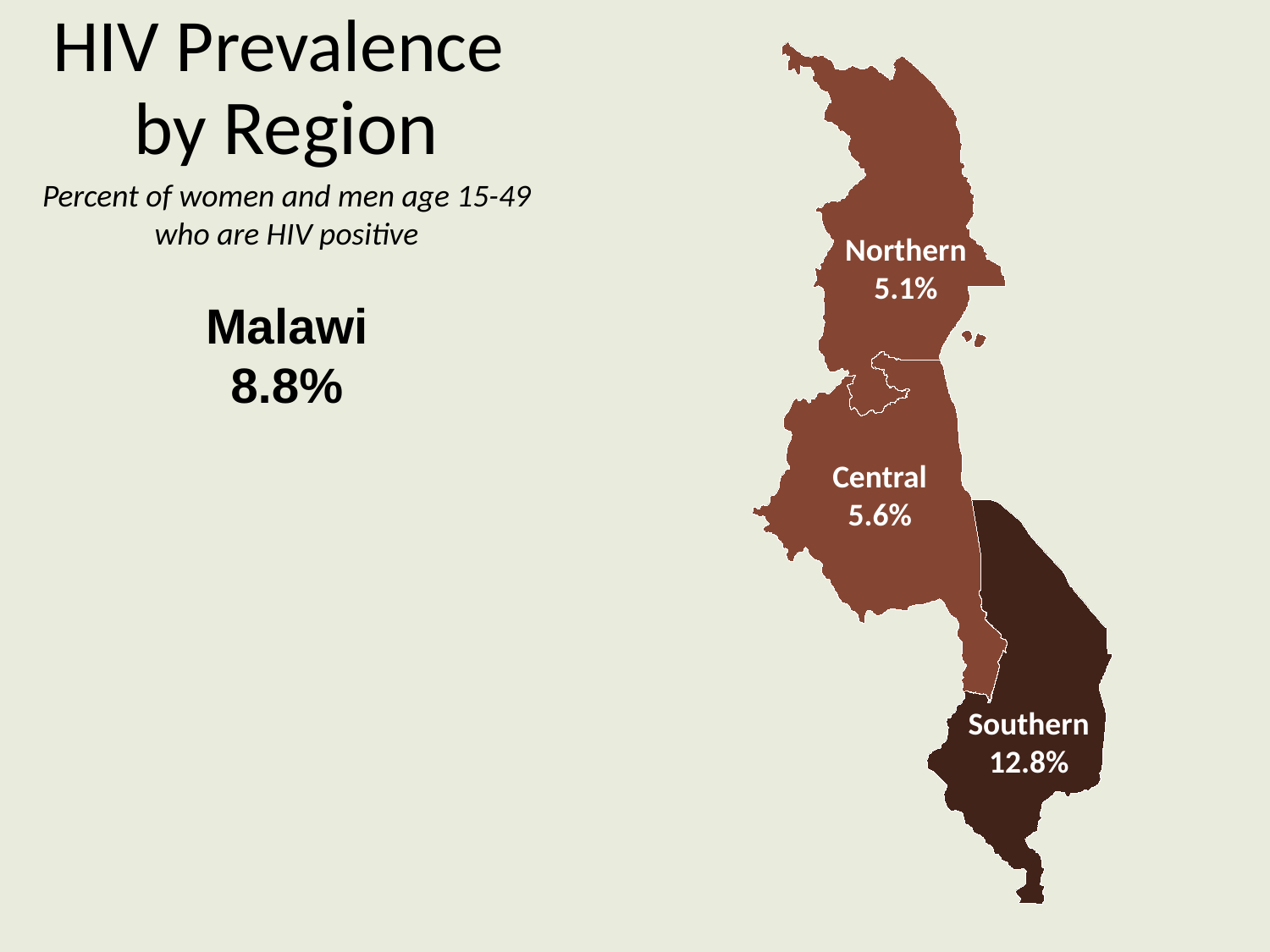

# HIV Prevalence by Region

Percent of women and men age 15-49 who are HIV positive
Northern
5.1%
Malawi
8.8%

Central
5.6%

Southern
12.8%